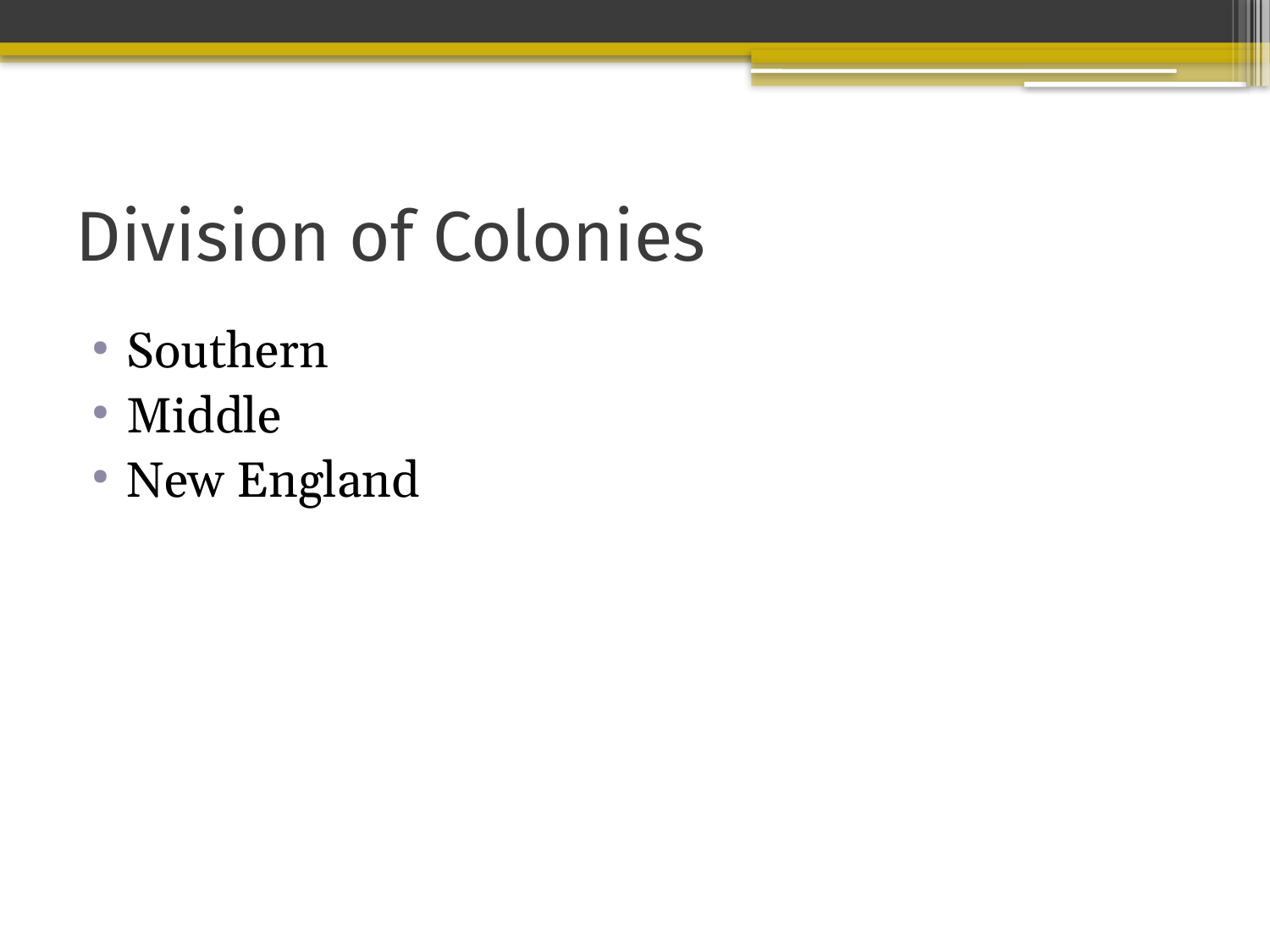

# Division of Colonies
Southern
Middle
New England